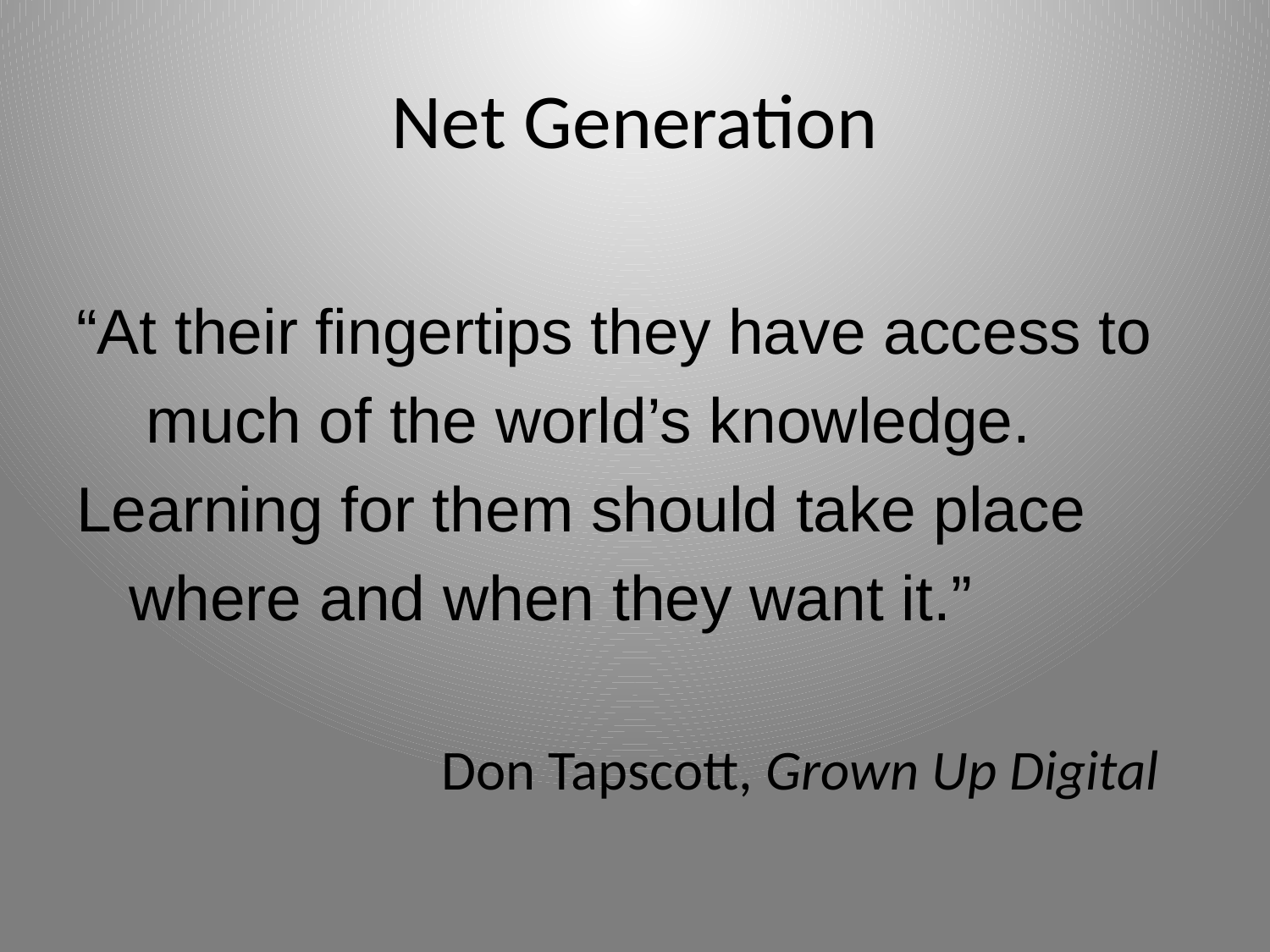

# Net Generation

“At their fingertips they have access to
    much of the world’s knowledge.
Learning for them should take place
   where and when they want it.”

			     Don Tapscott, Grown Up Digital